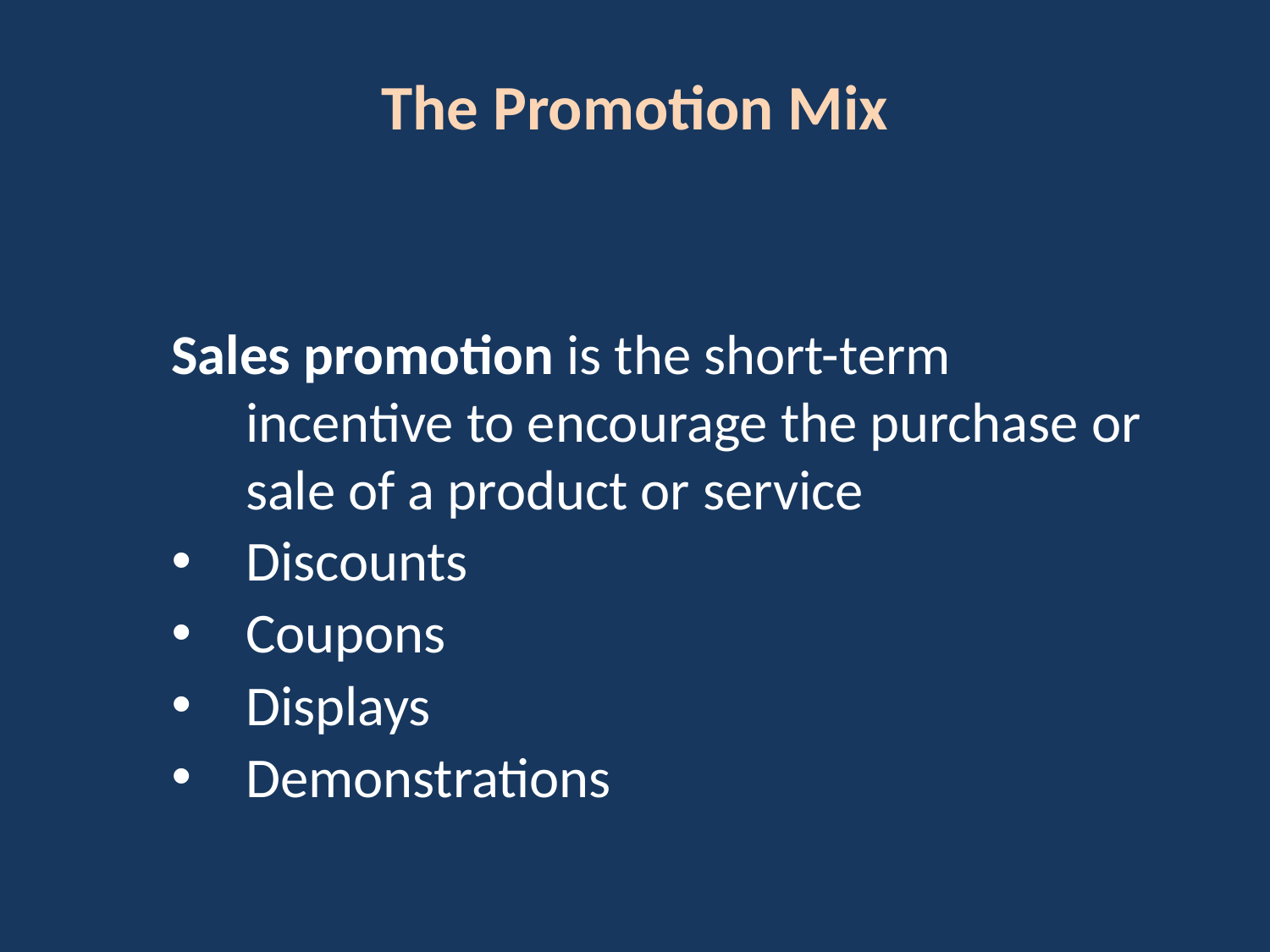

# The Promotion Mix

Sales promotion is the short-term incentive to encourage the purchase or sale of a product or service
Discounts
Coupons
Displays
Demonstrations